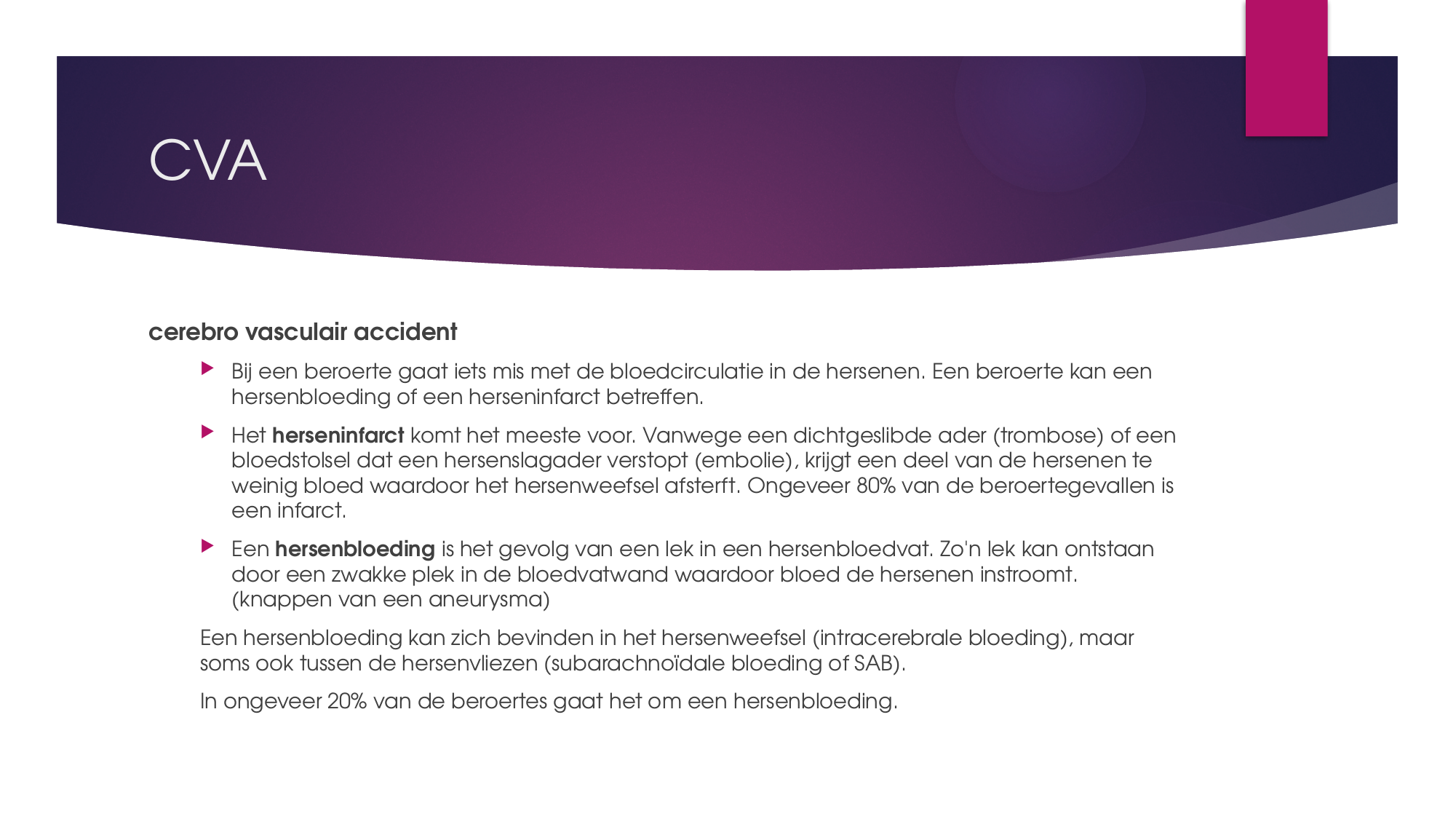

# CVA
cerebro vasculair accident
Bij een beroerte gaat iets mis met de bloedcirculatie in de hersenen. Een beroerte kan een hersenbloeding of een herseninfarct betreffen.
Het herseninfarct komt het meeste voor. Vanwege een dichtgeslibde ader (trombose) of een bloedstolsel dat een hersenslagader verstopt (embolie), krijgt een deel van de hersenen te weinig bloed waardoor het hersenweefsel afsterft. Ongeveer 80% van de beroertegevallen is een infarct.
Een hersenbloeding is het gevolg van een lek in een hersenbloedvat. Zo'n lek kan ontstaan door een zwakke plek in de bloedvatwand waardoor bloed de hersenen instroomt. (knappen van een aneurysma)
Een hersenbloeding kan zich bevinden in het hersenweefsel (intracerebrale bloeding), maar soms ook tussen de hersenvliezen (subarachnoïdale bloeding of SAB).
In ongeveer 20% van de beroertes gaat het om een hersenbloeding.